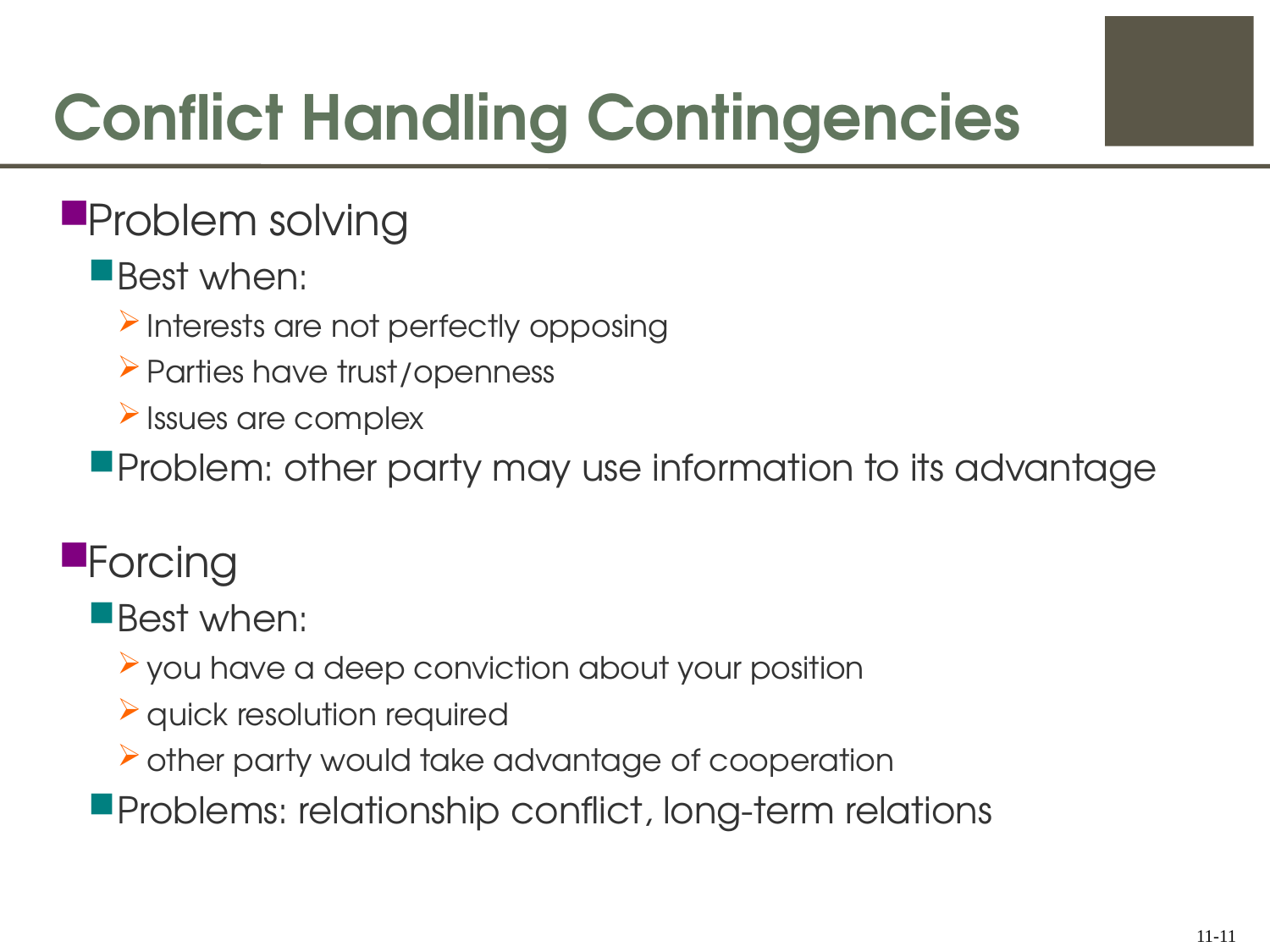

# Conflict Handling Contingencies
Problem solving
Best when:
Interests are not perfectly opposing
Parties have trust/openness
Issues are complex
Problem: other party may use information to its advantage
Forcing
Best when:
you have a deep conviction about your position
quick resolution required
other party would take advantage of cooperation
Problems: relationship conflict, long-term relations